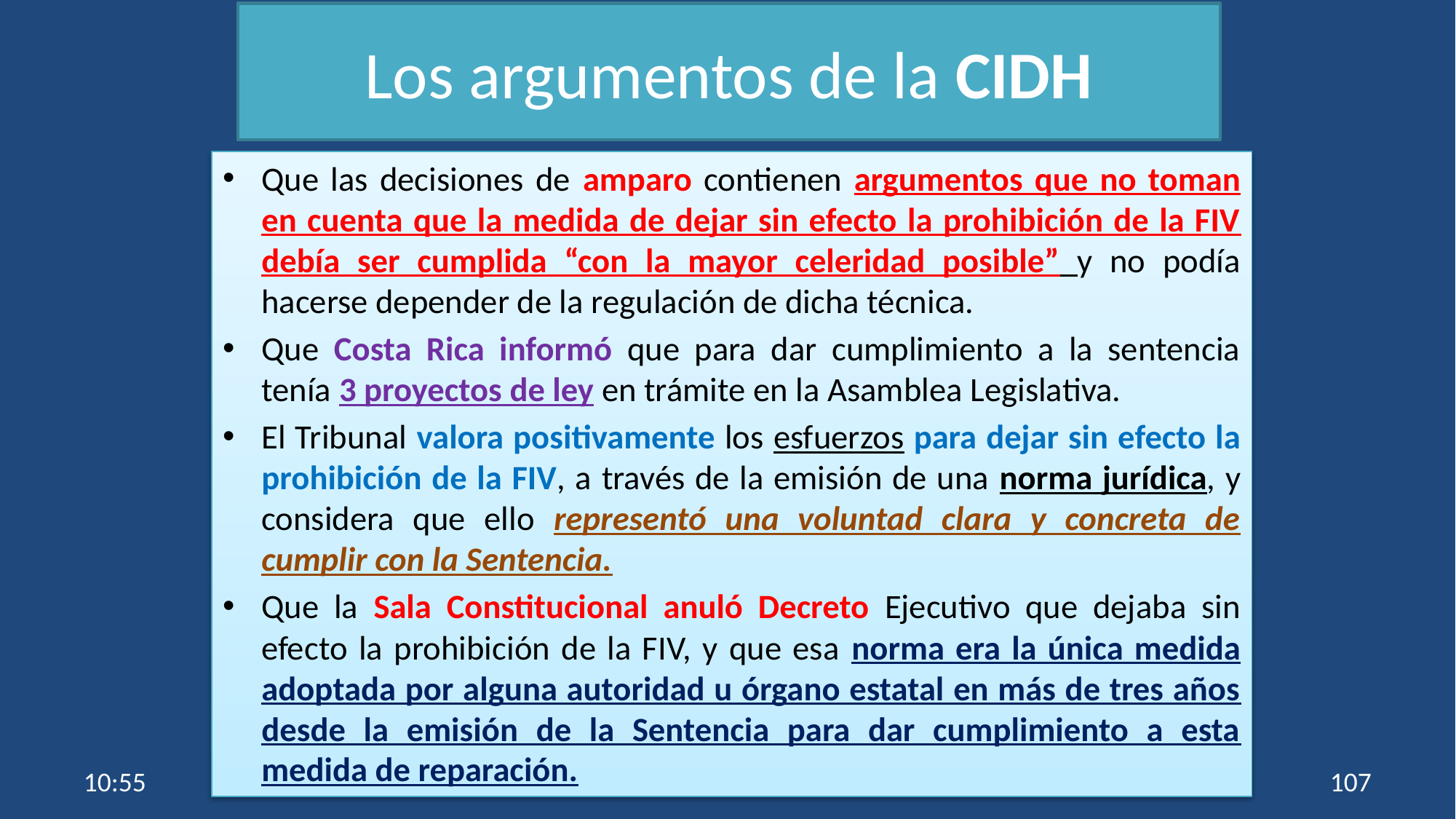

# Los argumentos de la CIDH
Que las decisiones de amparo contienen argumentos que no toman en cuenta que la medida de dejar sin efecto la prohibición de la FIV debía ser cumplida “con la mayor celeridad posible” y no podía hacerse depender de la regulación de dicha técnica.
Que Costa Rica informó que para dar cumplimiento a la sentencia tenía 3 proyectos de ley en trámite en la Asamblea Legislativa.
El Tribunal valora positivamente los esfuerzos para dejar sin efecto la prohibición de la FIV, a través de la emisión de una norma jurídica, y considera que ello representó una voluntad clara y concreta de cumplir con la Sentencia.
Que la Sala Constitucional anuló Decreto Ejecutivo que dejaba sin efecto la prohibición de la FIV, y que esa norma era la única medida adoptada por alguna autoridad u órgano estatal en más de tres años desde la emisión de la Sentencia para dar cumplimiento a esta medida de reparación.

10:55
107